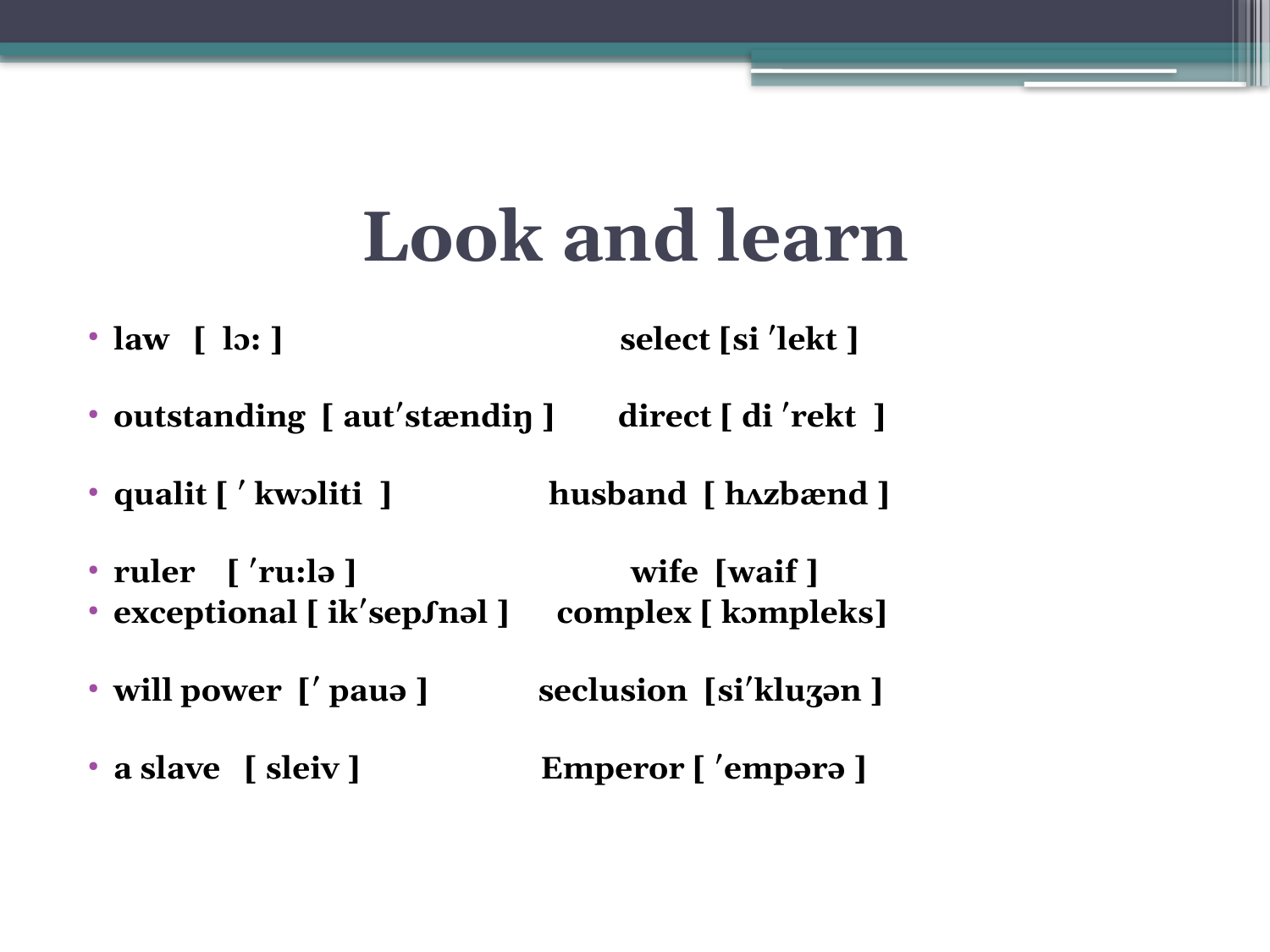

# Look and learn
law   [  lɔ: ]                                           select [si ′lekt ]
outstanding  [ aut′stændiŋ ]        direct [ di ′rekt  ]
qualit [ ′ kwɔliti  ]                    husband  [ hʌzbænd ]
ruler    [ ′ru:lə ]                                   wife  [waif ]
exceptional [ ik′sepʃnəl ]      complex [ kɔmpleks]
will power  [′ pauə ]              seclusion  [si′kluʒən ]
a slave   [ sleiv ]                       Emperor [ ′empərə ]